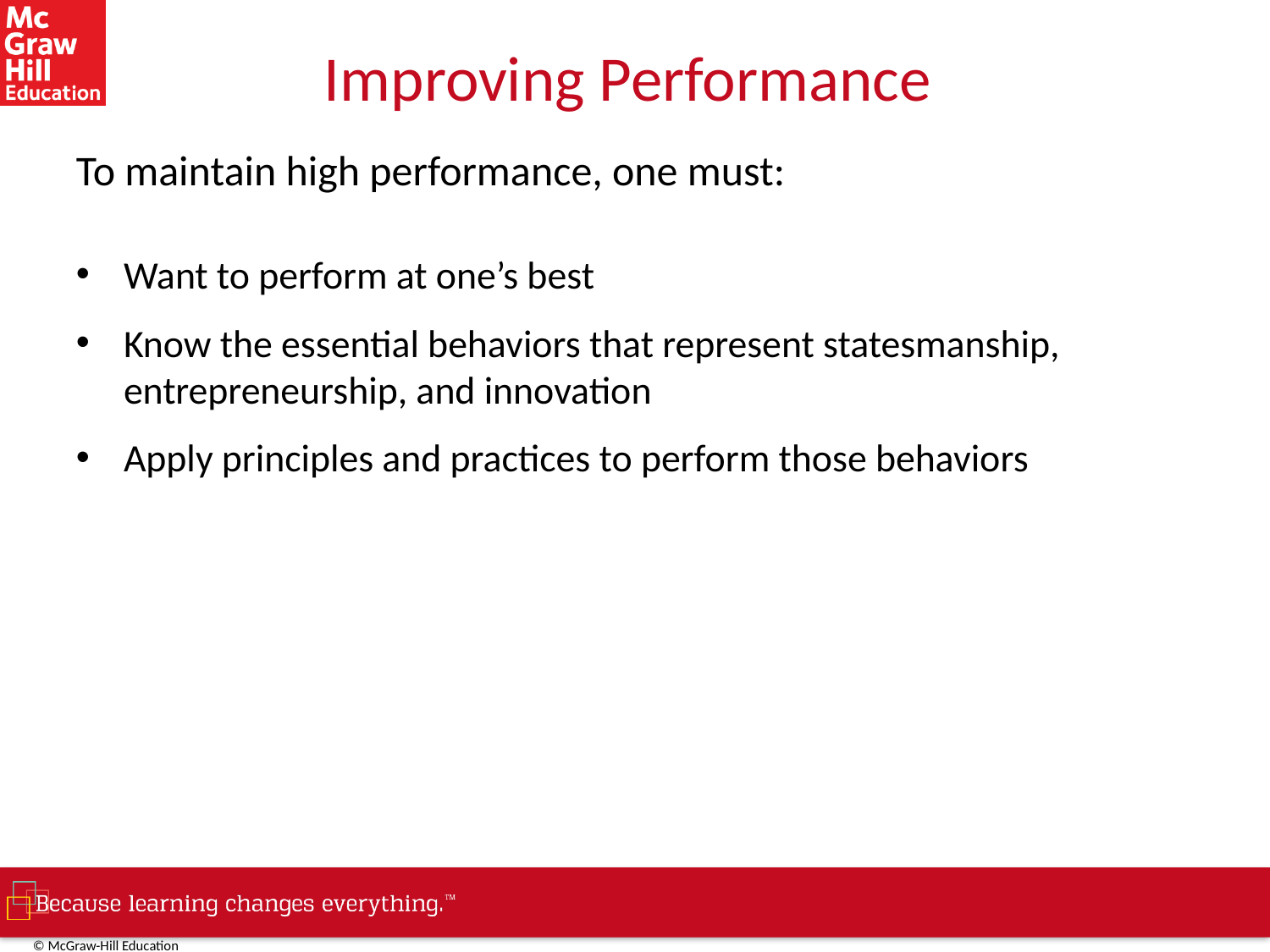

# Improving Performance
To maintain high performance, one must:

Want to perform at one’s best
Know the essential behaviors that represent statesmanship, entrepreneurship, and innovation
Apply principles and practices to perform those behaviors